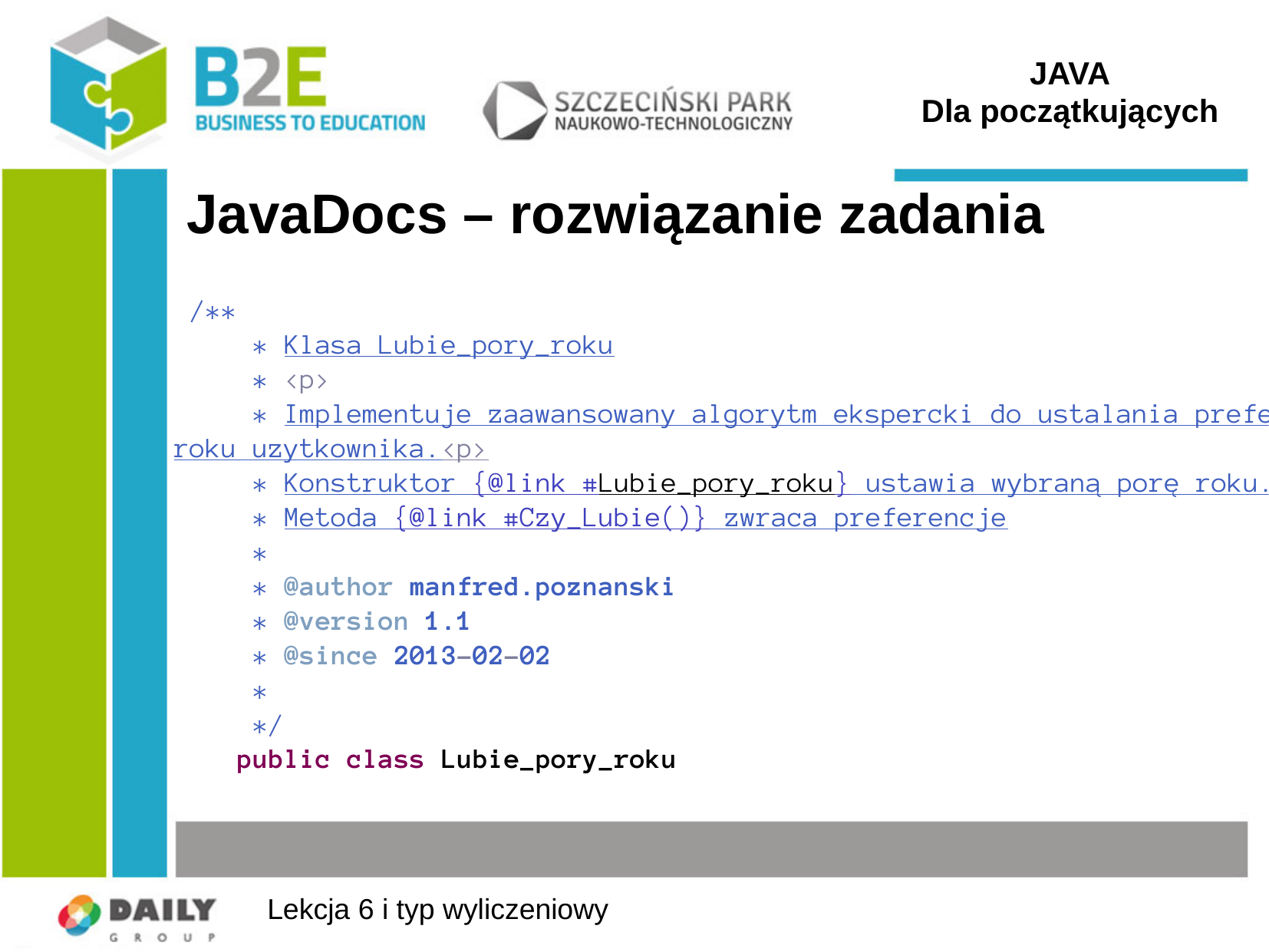

JAVA
Dla początkujących
# JavaDocs – rozwiązanie zadania
 /**
     * Klasa Lubie_pory_roku
     * <p>
     * Implementuje zaawansowany algorytm ekspercki do ustalania preferencji pór roku uzytkownika.<p>
     * Konstruktor {@link #Lubie_pory_roku} ustawia wybraną porę roku.<p>
     * Metoda {@link #Czy_Lubie()} zwraca preferencje
     *
     * @author manfred.poznanski
     * @version 1.1
     * @since 2013-02-02
     *
     */
    public class Lubie_pory_roku
Lekcja 6 i typ wyliczeniowy